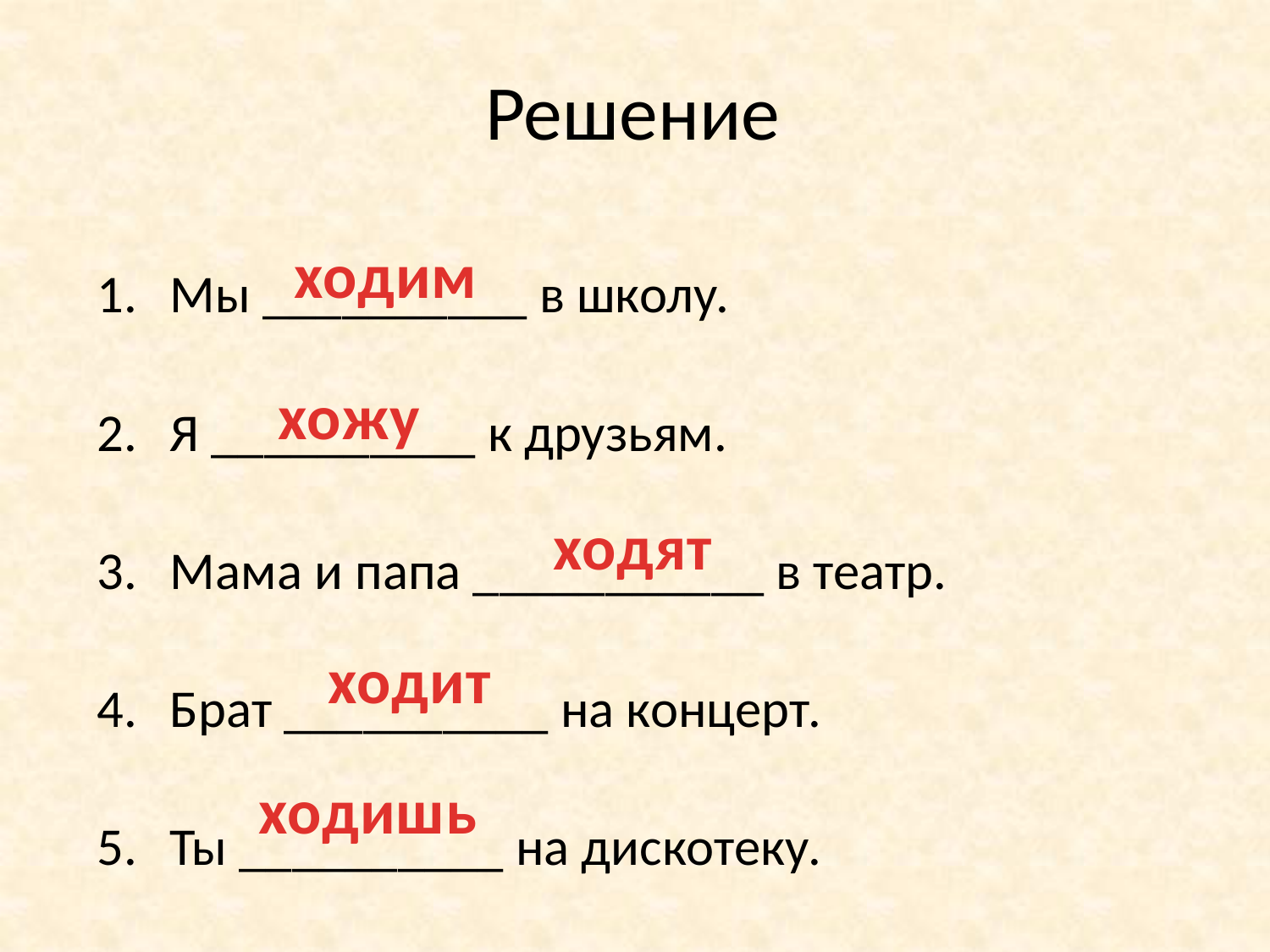

Решение
Мы __________ в школу.
Я __________ к друзьям.
Мама и папа ___________ в театр.
Брат __________ на концерт.
Ты __________ на дискотеку.
ходим
хожу
ходят
ходит
ходишь